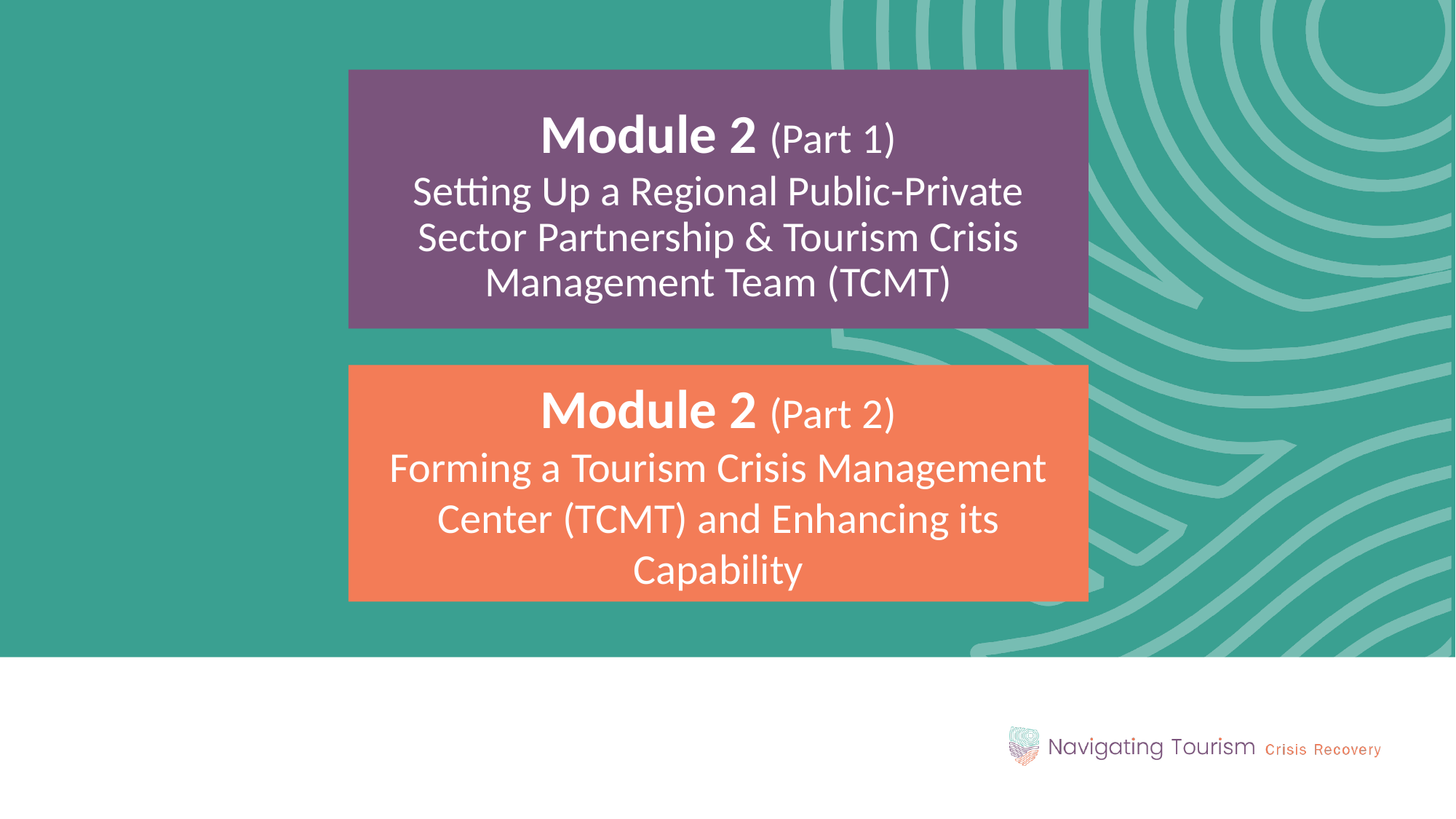

Module 2 (Part 1)
Setting Up a Regional Public-Private Sector Partnership & Tourism Crisis Management Team (TCMT)
Module 2 (Part 2)
Forming a Tourism Crisis Management Center (TCMT) and Enhancing its Capability